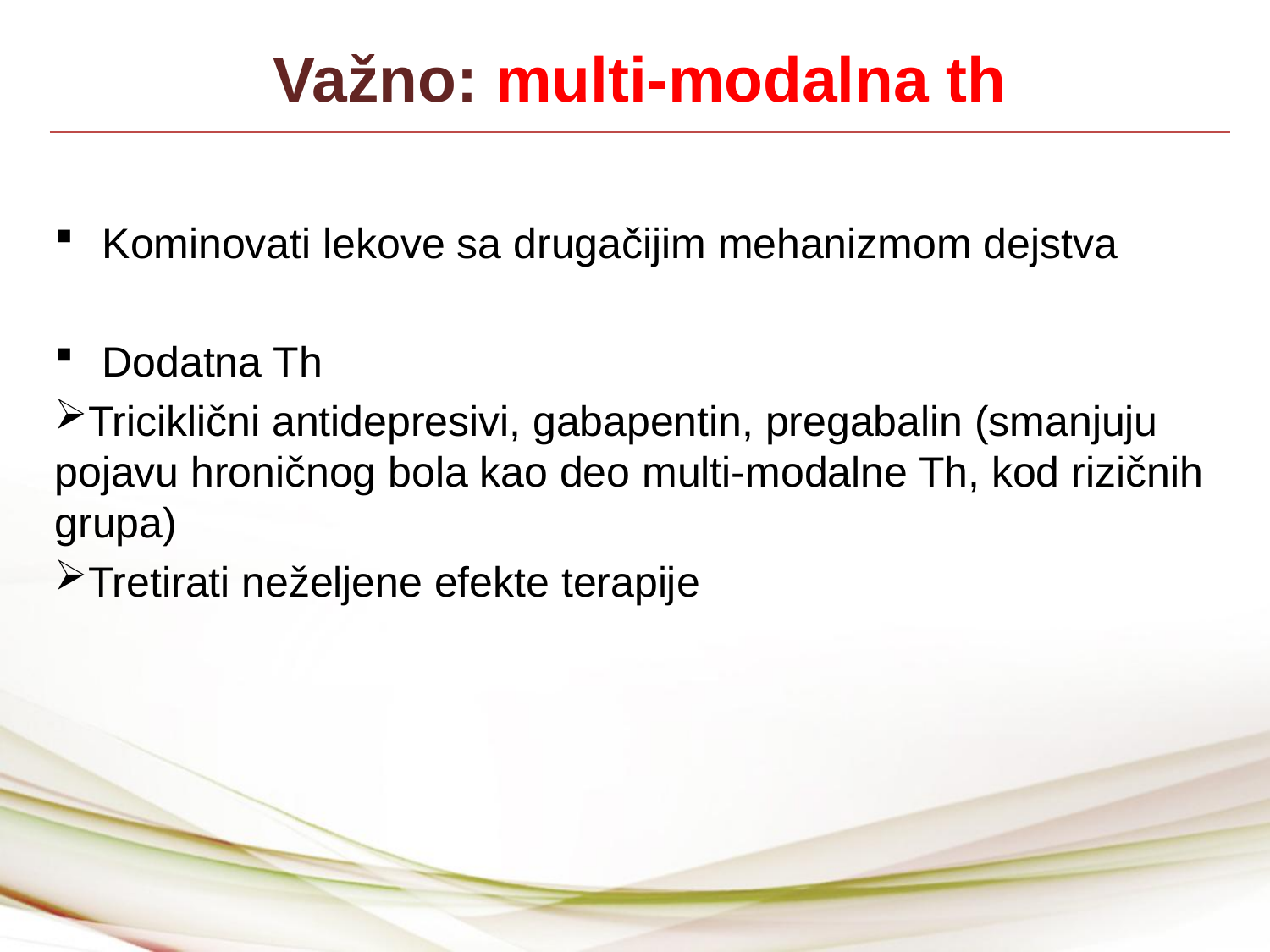

Važno: multi-modalna th

Kominovati lekove sa drugačijim mehanizmom dejstva

Dodatna Th
Triciklični antidepresivi, gabapentin, pregabalin (smanjuju    pojavu hroničnog bola kao deo multi-modalne Th, kod rizičnih grupa)
Tretirati neželjene efekte terapije